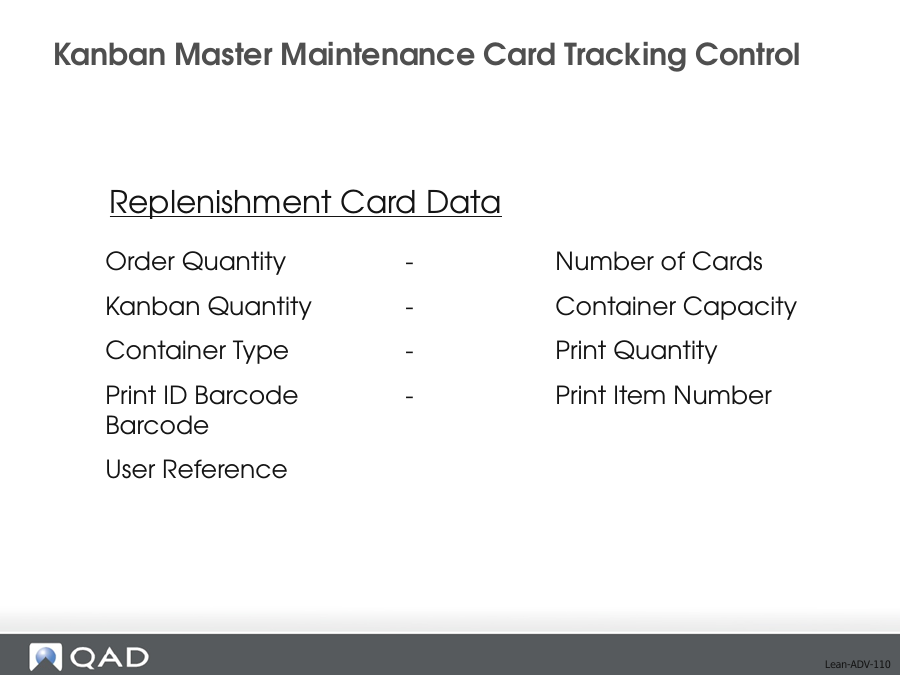

# Kanban Master Maintenance Card Tracking Control

Replenishment Card Data
Order Quantity	- 	Number of Cards
Kanban Quantity	-	Container Capacity
Container Type	-	Print Quantity
Print ID Barcode	-	Print Item Number Barcode
User Reference

Lean-ADV-110